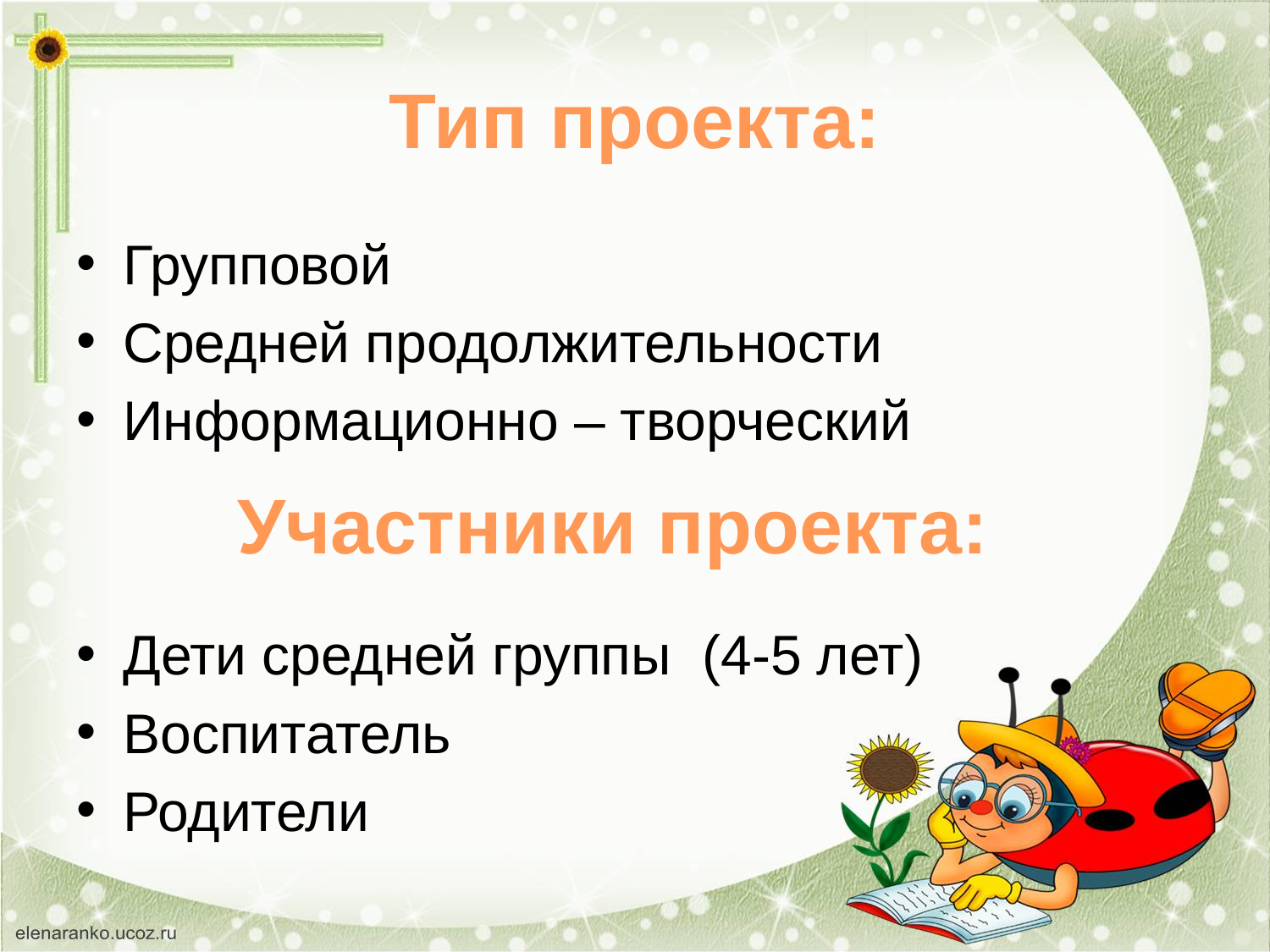

# Тип проекта:
Групповой
Средней продолжительности
Информационно – творческий

Дети средней группы  (4-5 лет)
Воспитатель
Родители
Участники проекта: